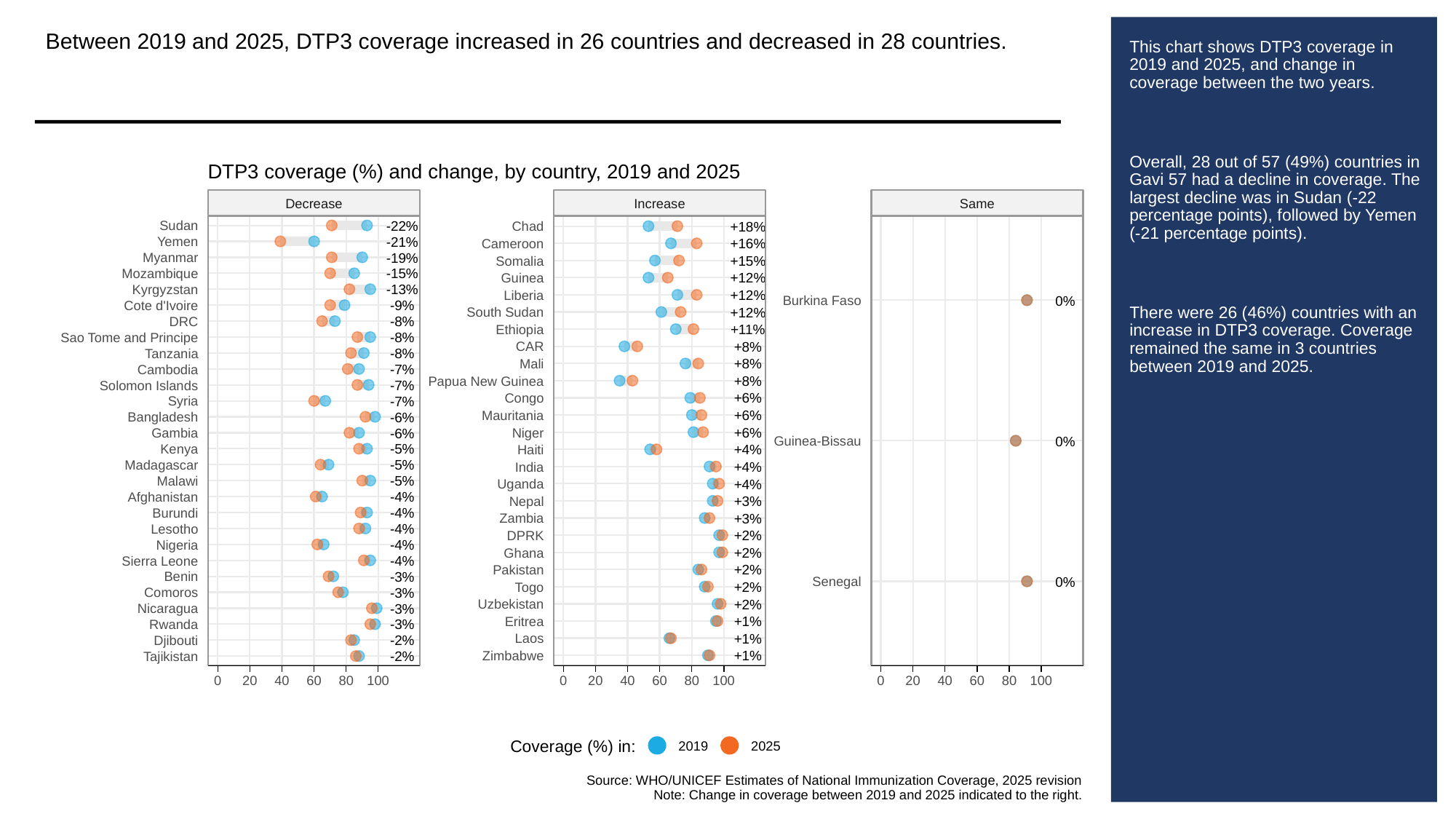

Between 2019 and 2025, DTP3 coverage increased in 26 countries and decreased in 28 countries.
# This chart shows DTP3 coverage in 2019 and 2025, and change in coverage between the two years.

Overall, 28 out of 57 (49%) countries in Gavi 57 had a decline in coverage. The largest decline was in Sudan (-22 percentage points), followed by Yemen (-21 percentage points).

There were 26 (46%) countries with an increase in DTP3 coverage. Coverage remained the same in 3 countries between 2019 and 2025.

DTP3 coverage (%) and change, by country, 2019 and 2025

Decrease
Increase
Same

-22%
Sudan

+18%
Chad

-21%
Yemen

+16%
Cameroon

-19%
Myanmar

+15%
Somalia

-15%
Mozambique

+12%

Guinea

-13%
Kyrgyzstan

+12%
Liberia

0%
Burkina Faso

-9%
Cote d'Ivoire

+12%
South Sudan

-8%
DRC

+11%
Ethiopia

-8%
Sao Tome and Principe

+8%
CAR

-8%
Tanzania

+8%
Mali

-7%
Cambodia

+8%
Papua New Guinea

-7%

Solomon Islands

+6%
Congo

-7%
Syria

+6%
Mauritania

-6%
Bangladesh

+6%

Niger
-6%
Gambia

0%
Guinea-Bissau

-5%

Kenya
+4%
Haiti

-5%
Madagascar

+4%
India

-5%
Malawi

+4%
Uganda

-4%
Afghanistan

+3%

Nepal

-4%
Burundi

+3%
Zambia

-4%
Lesotho

+2%
DPRK

-4%
Nigeria

+2%
Ghana

-4%
Sierra Leone

+2%
Pakistan

-3%
Benin

0%
Senegal

+2%
Togo

-3%
Comoros

+2%
Uzbekistan

-3%

Nicaragua

+1%
Eritrea

-3%
Rwanda

+1%
Laos

-2%
Djibouti

+1%
Zimbabwe

-2%
Tajikistan

0
20
40
60
80
100
0
20
40
60
80
100
0
20
40
60
80
100

Coverage (%) in:
2019
2025
Source: WHO/UNICEF Estimates of National Immunization Coverage, 2025 revision
Note: Change in coverage between 2019 and 2025 indicated to the right.